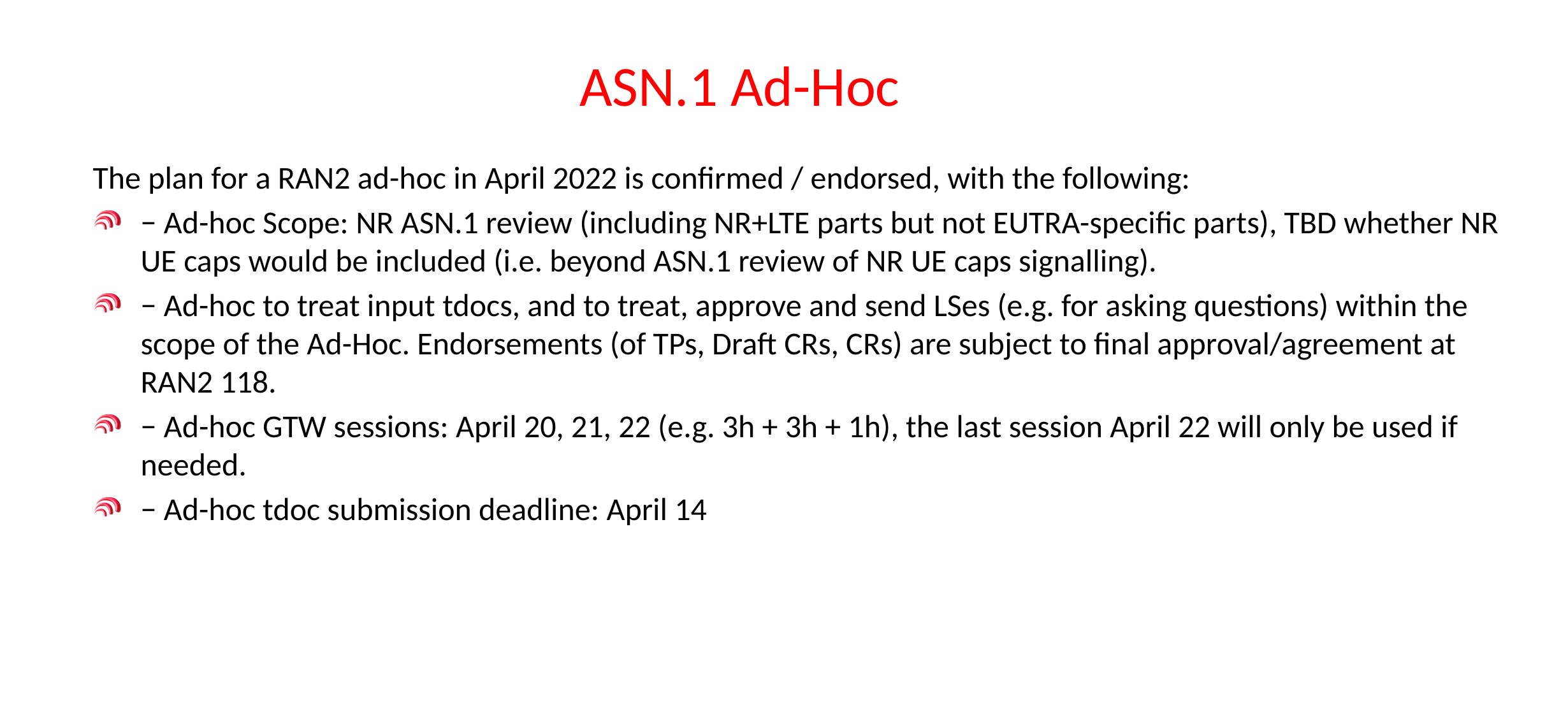

# ASN.1 Ad-Hoc
The plan for a RAN2 ad-hoc in April 2022 is confirmed / endorsed, with the following:
− Ad-hoc Scope: NR ASN.1 review (including NR+LTE parts but not EUTRA-specific parts), TBD whether NR UE caps would be included (i.e. beyond ASN.1 review of NR UE caps signalling).
− Ad-hoc to treat input tdocs, and to treat, approve and send LSes (e.g. for asking questions) within the scope of the Ad-Hoc. Endorsements (of TPs, Draft CRs, CRs) are subject to final approval/agreement at RAN2 118.
− Ad-hoc GTW sessions: April 20, 21, 22 (e.g. 3h + 3h + 1h), the last session April 22 will only be used if needed.
− Ad-hoc tdoc submission deadline: April 14